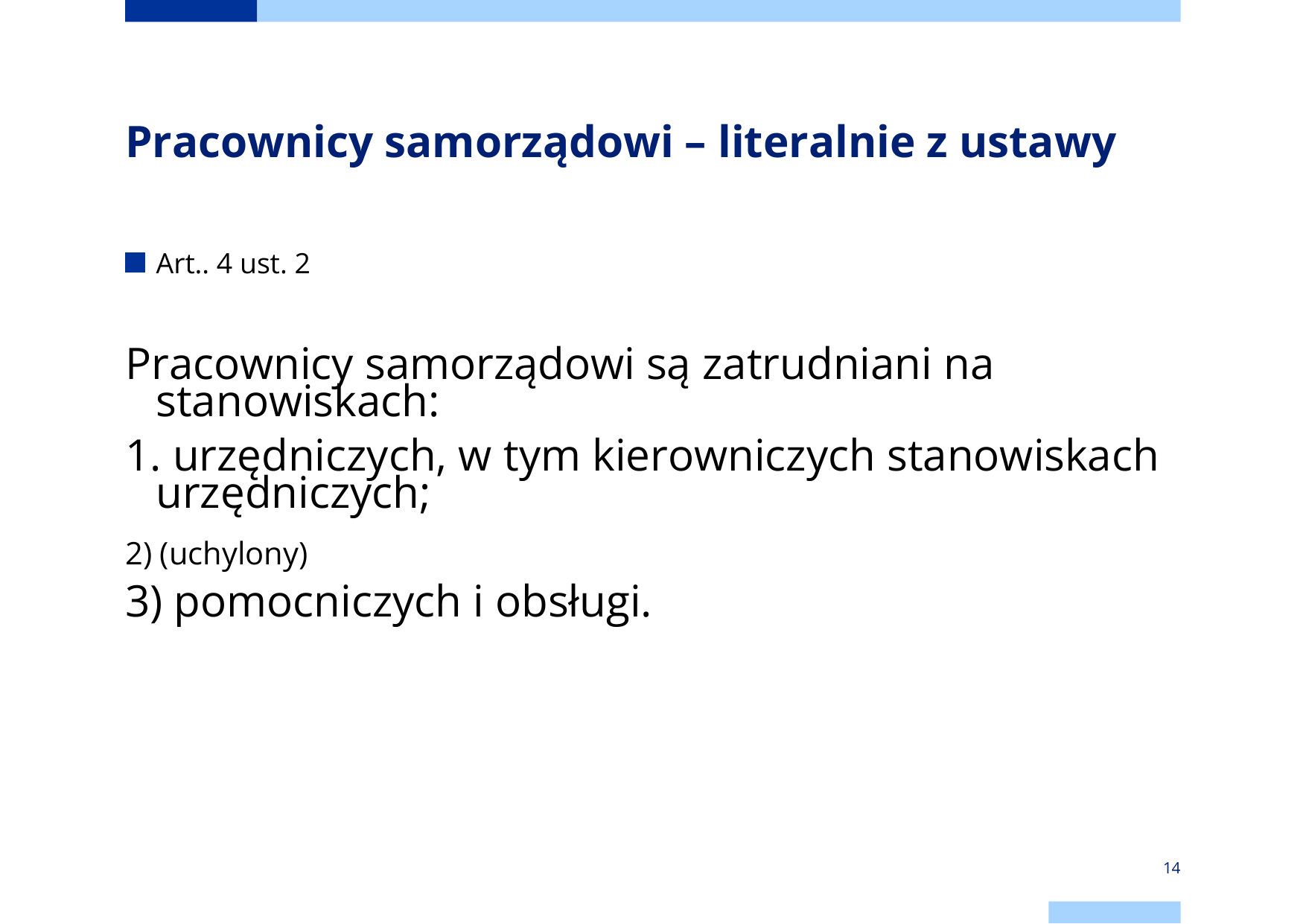

# Pracownicy samorządowi – literalnie z ustawy
Art.. 4 ust. 2

Pracownicy samorządowi są zatrudniani na stanowiskach:
1. urzędniczych, w tym kierowniczych stanowiskach urzędniczych;
2) (uchylony)
3) pomocniczych i obsługi.

14